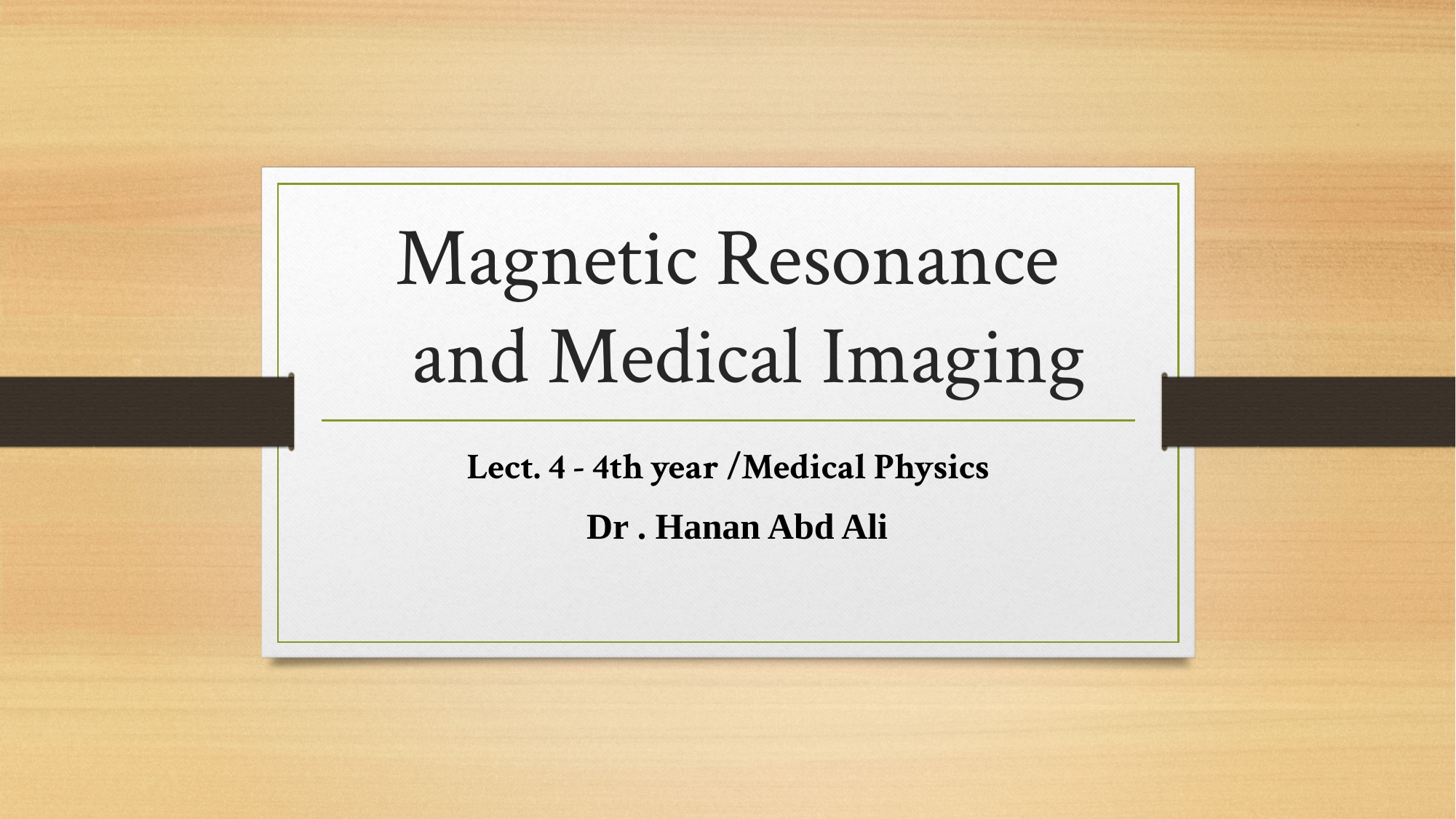

# Magnetic Resonance and Medical Imaging
 Lect. 4 - 4th year /Medical Physics
Dr . Hanan Abd Ali